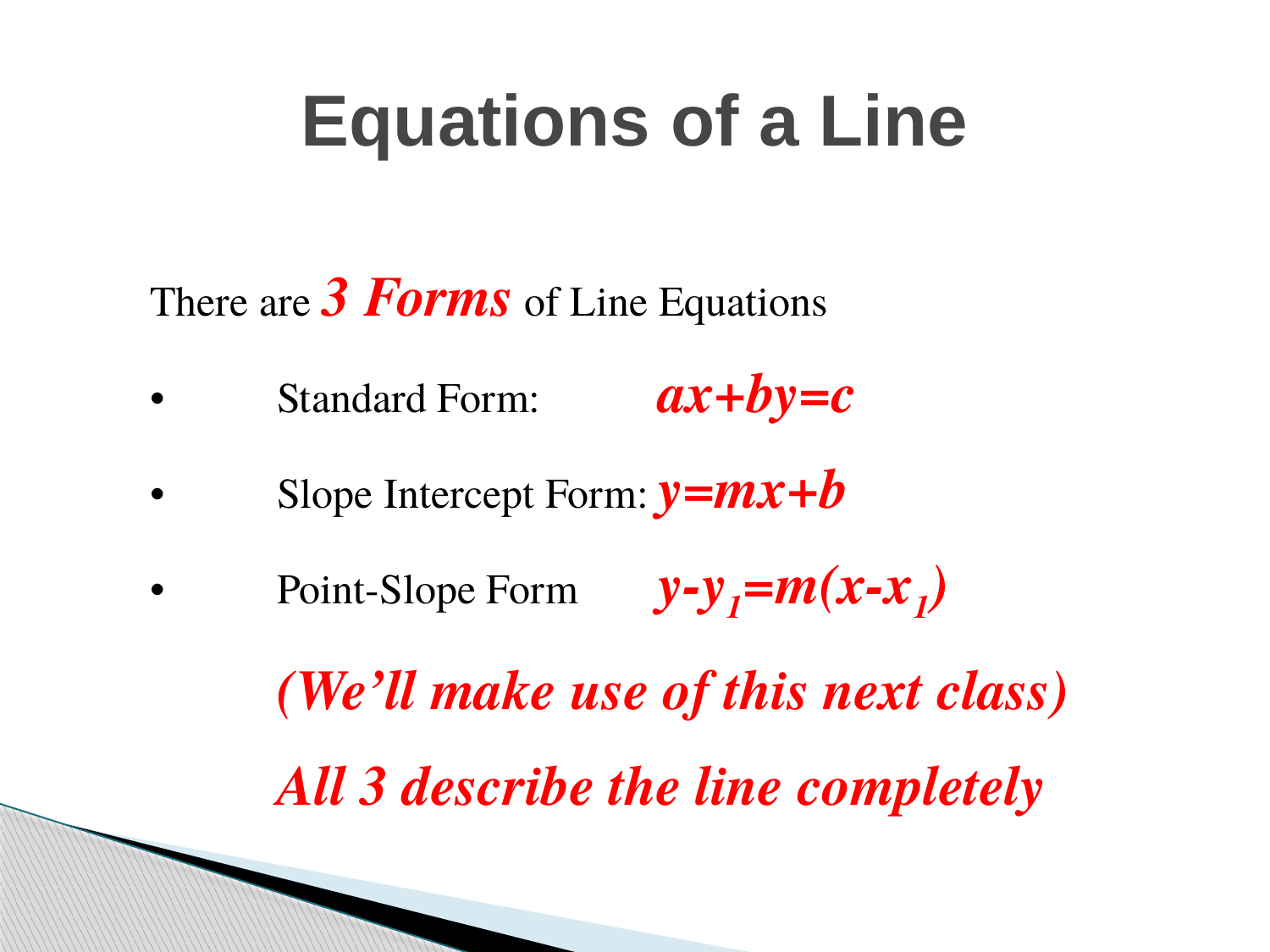

# Equations of a Line
There are 3 Forms of Line Equations
•	Standard Form:	ax+by=c
•	Slope Intercept Form:	y=mx+b
•	Point-Slope Form 	y-y1=m(x-x1)
	(We’ll make use of this next class)
	All 3 describe the line completely